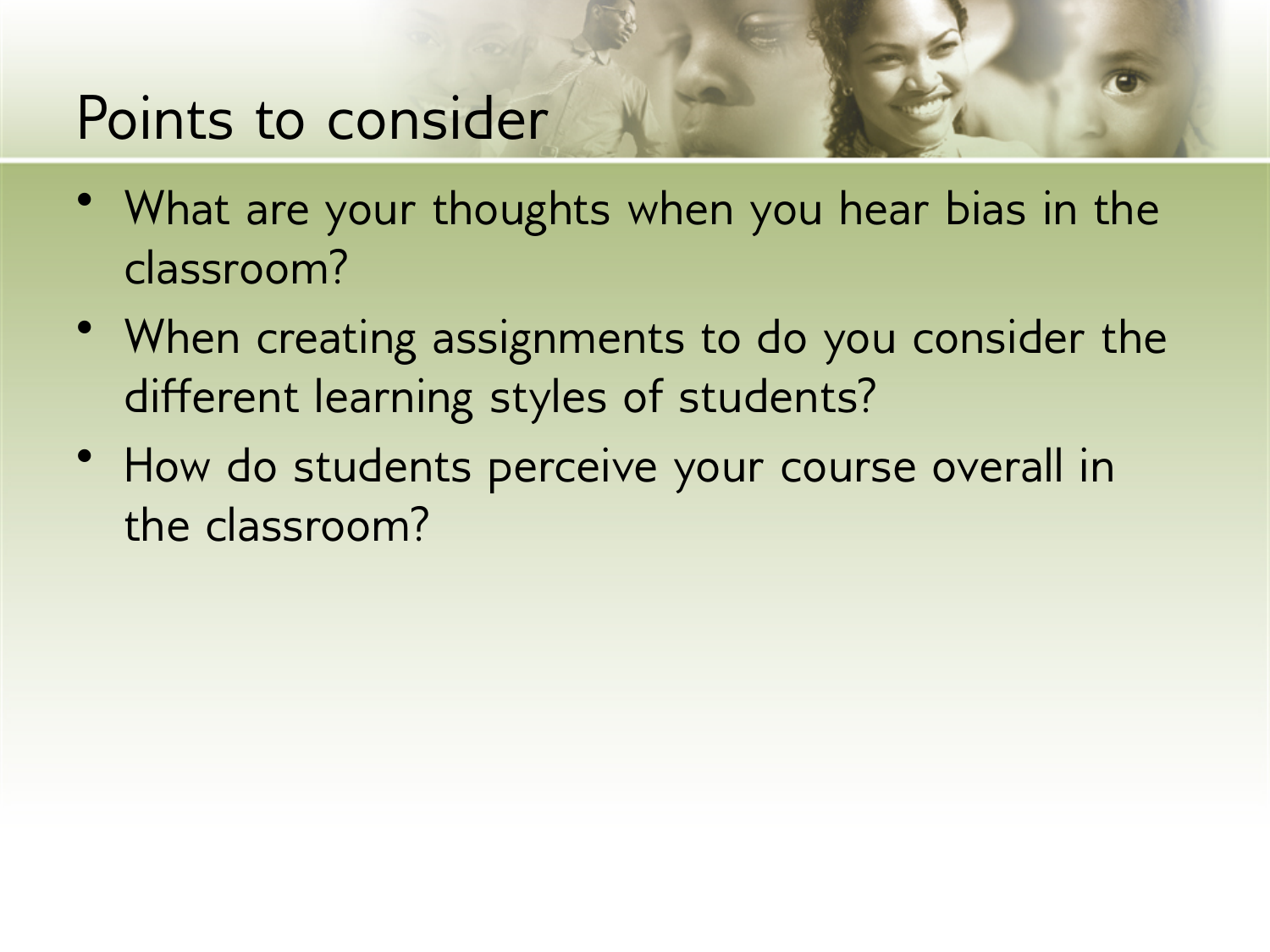

# Points to consider
What are your thoughts when you hear bias in the classroom?
When creating assignments to do you consider the different learning styles of students?
How do students perceive your course overall in the classroom?